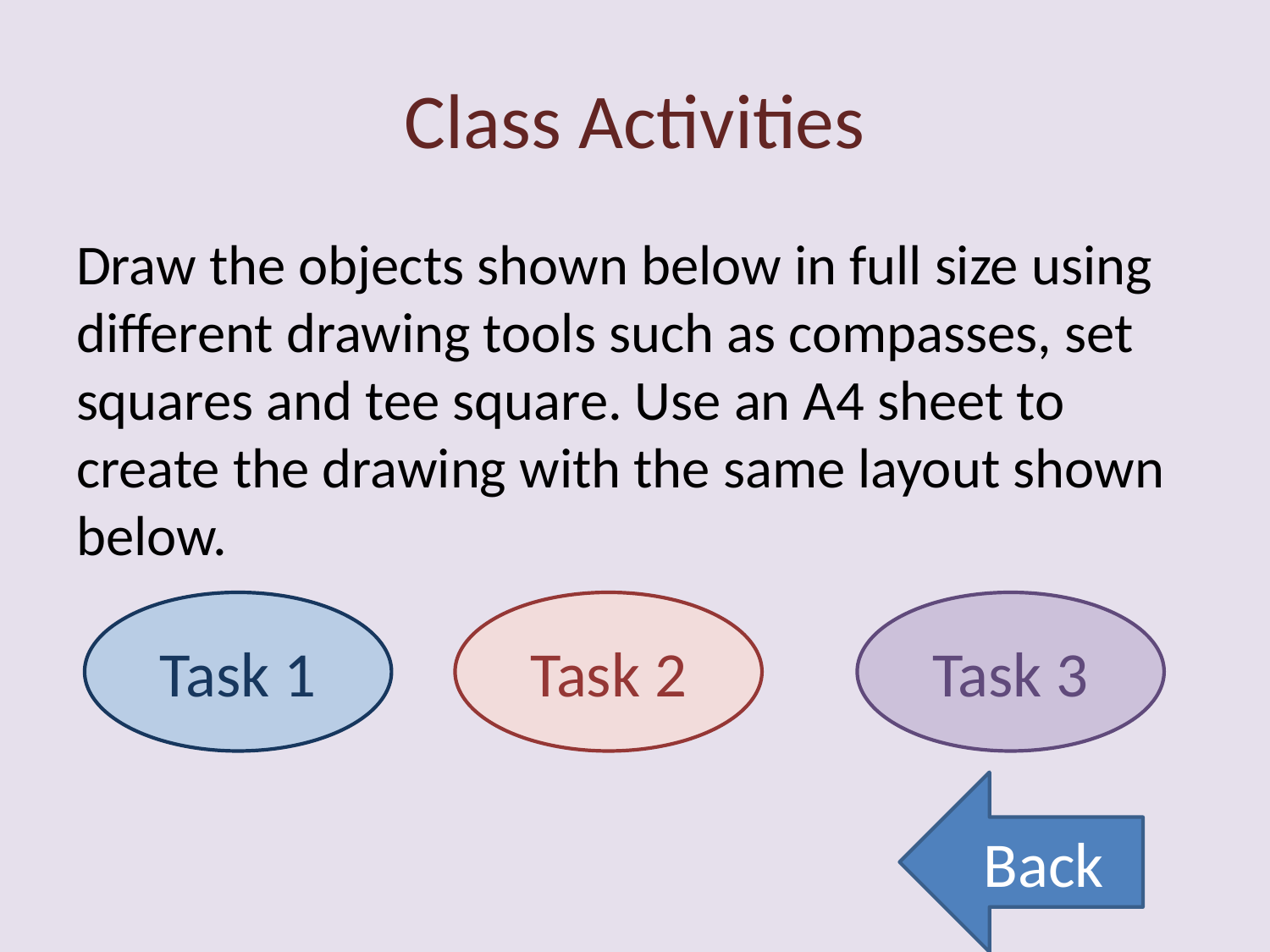

# Class Activities
Draw the objects shown below in full size using different drawing tools such as compasses, set squares and tee square. Use an A4 sheet to create the drawing with the same layout shown below.

Task 1
Task 2
Task 3
Back